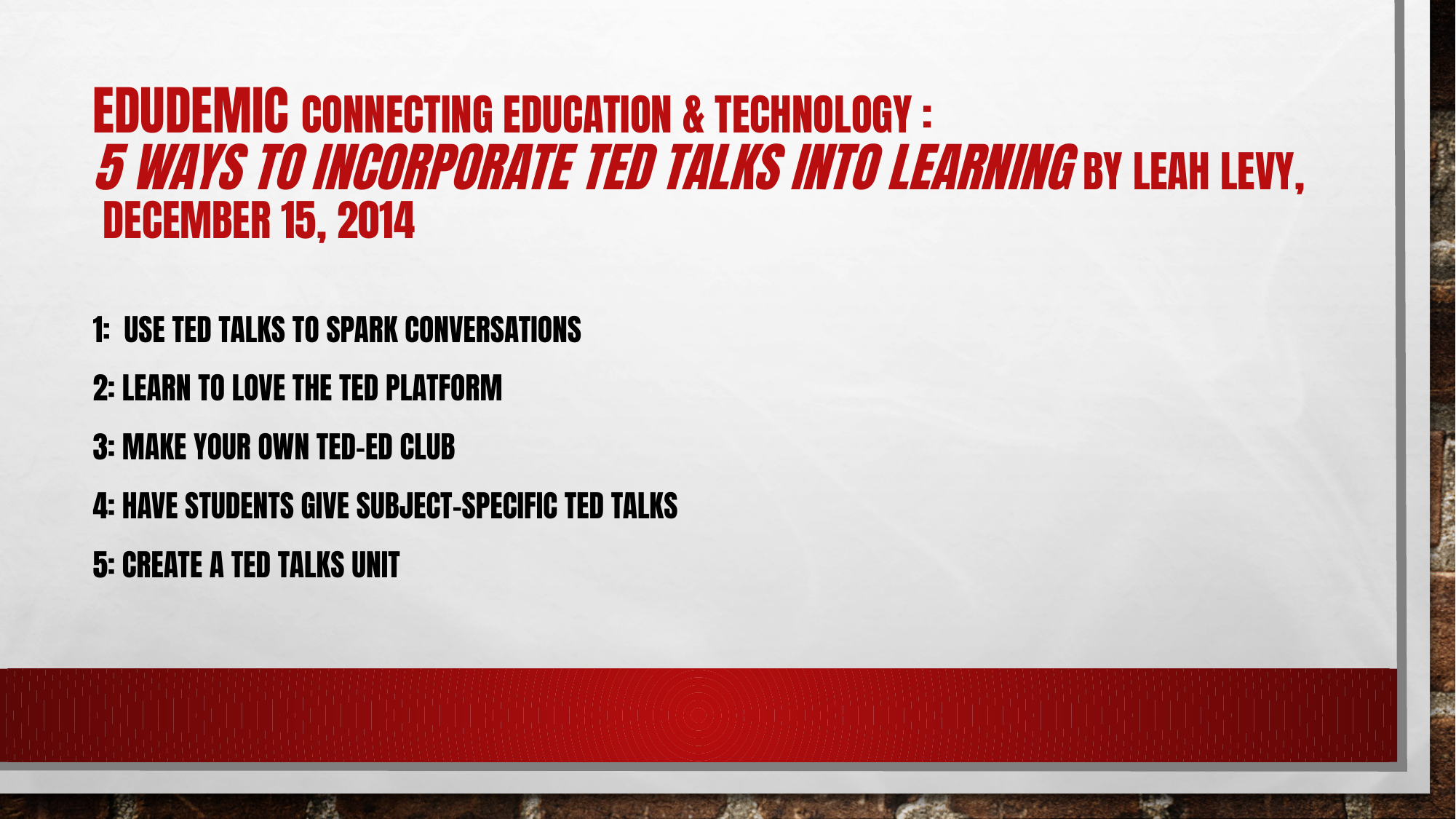

# EDUDEMIC connecting education & technology : 5 Ways to Incorporate TED Talks into Learning By Leah Levy,  December 15, 2014
1:  Use Ted Talks to Spark Conversations
2: Learn to Love the TeD Platform
3: Make your own Ted-Ed club
4: Have students give subject-specific ted talks
5: Create a ted Talks unit